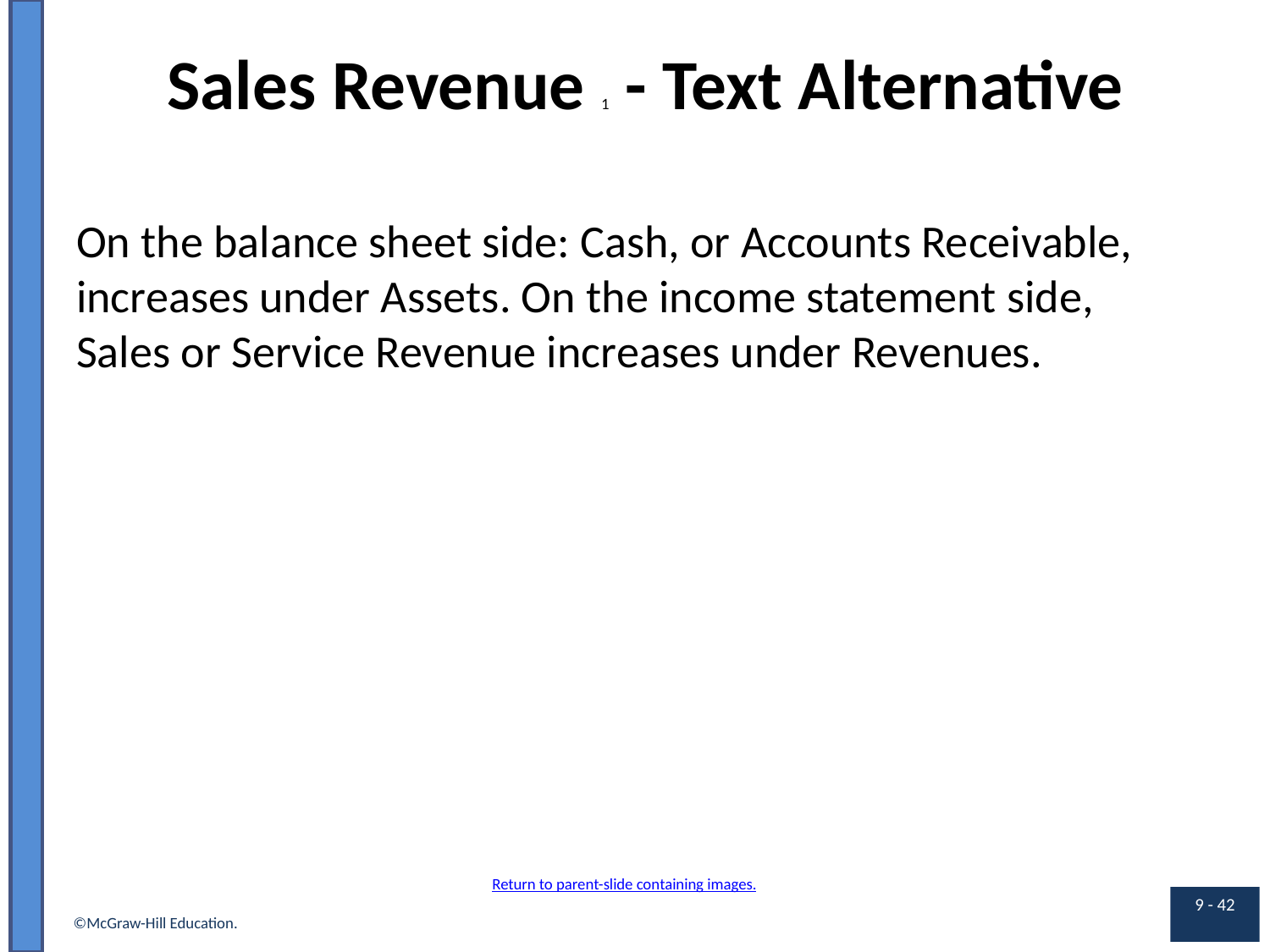

# Sales Revenue 1 - Text Alternative
On the balance sheet side: Cash, or Accounts Receivable, increases under Assets. On the income statement side, Sales or Service Revenue increases under Revenues.
Return to parent-slide containing images.